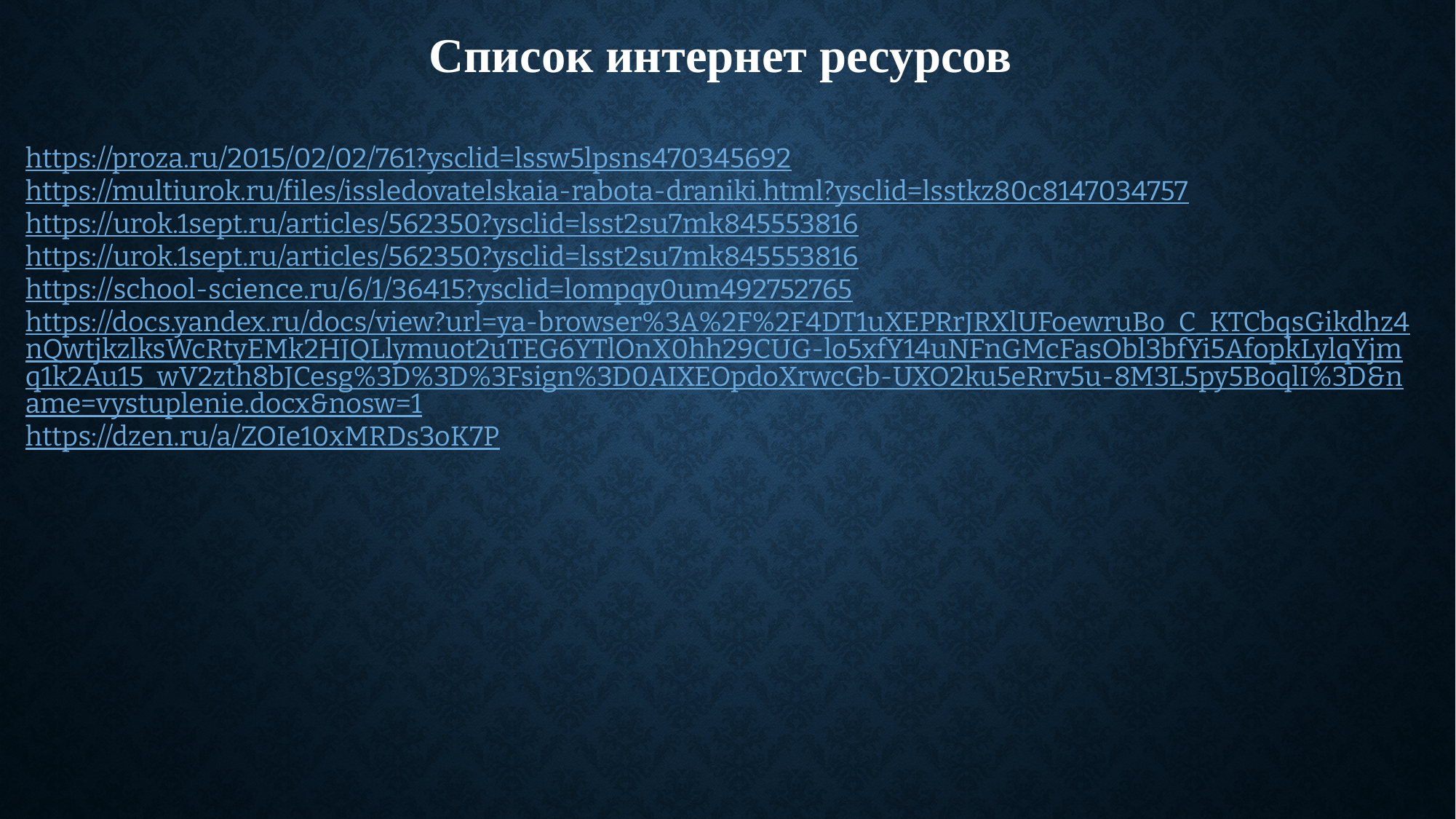

Список интернет ресурсов

https://proza.ru/2015/02/02/761?ysclid=lssw5lpsns470345692
https://multiurok.ru/files/issledovatelskaia-rabota-draniki.html?ysclid=lsstkz80c8147034757
https://urok.1sept.ru/articles/562350?ysclid=lsst2su7mk845553816
https://urok.1sept.ru/articles/562350?ysclid=lsst2su7mk845553816
https://school-science.ru/6/1/36415?ysclid=lompqy0um492752765
https://docs.yandex.ru/docs/view?url=ya-browser%3A%2F%2F4DT1uXEPRrJRXlUFoewruBo_C_KTCbqsGikdhz4nQwtjkzlksWcRtyEMk2HJQLlymuot2uTEG6YTlOnX0hh29CUG-lo5xfY14uNFnGMcFasObl3bfYi5AfopkLylqYjmq1k2Au15_wV2zth8bJCesg%3D%3D%3Fsign%3D0AIXEOpdoXrwcGb-UXO2ku5eRrv5u-8M3L5py5BoqlI%3D&name=vystuplenie.docx&nosw=1
https://dzen.ru/a/ZOIe10xMRDs3oK7P